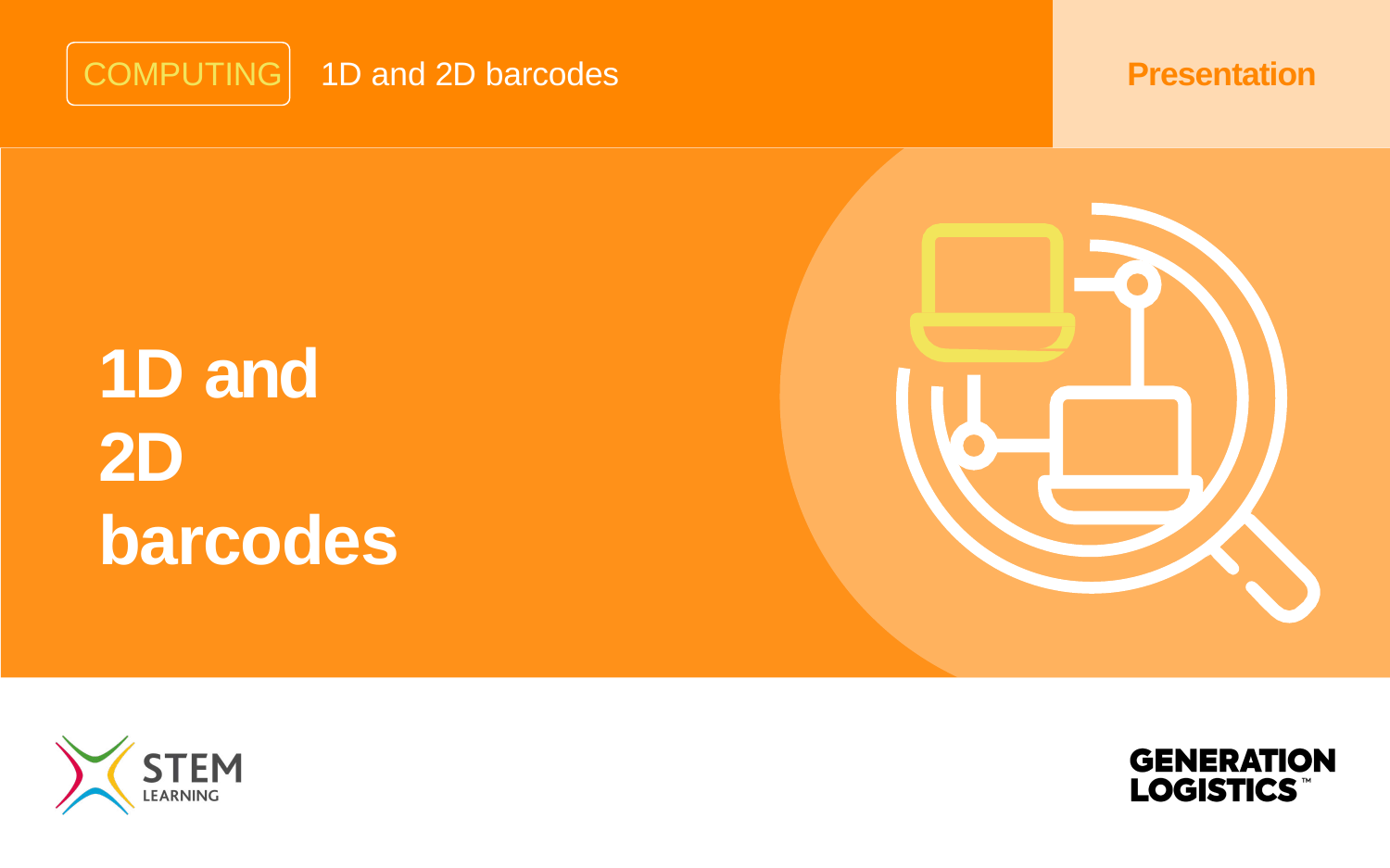

COMPUTING
1D and 2D barcodes
Presentation
1D and 2D barcodes